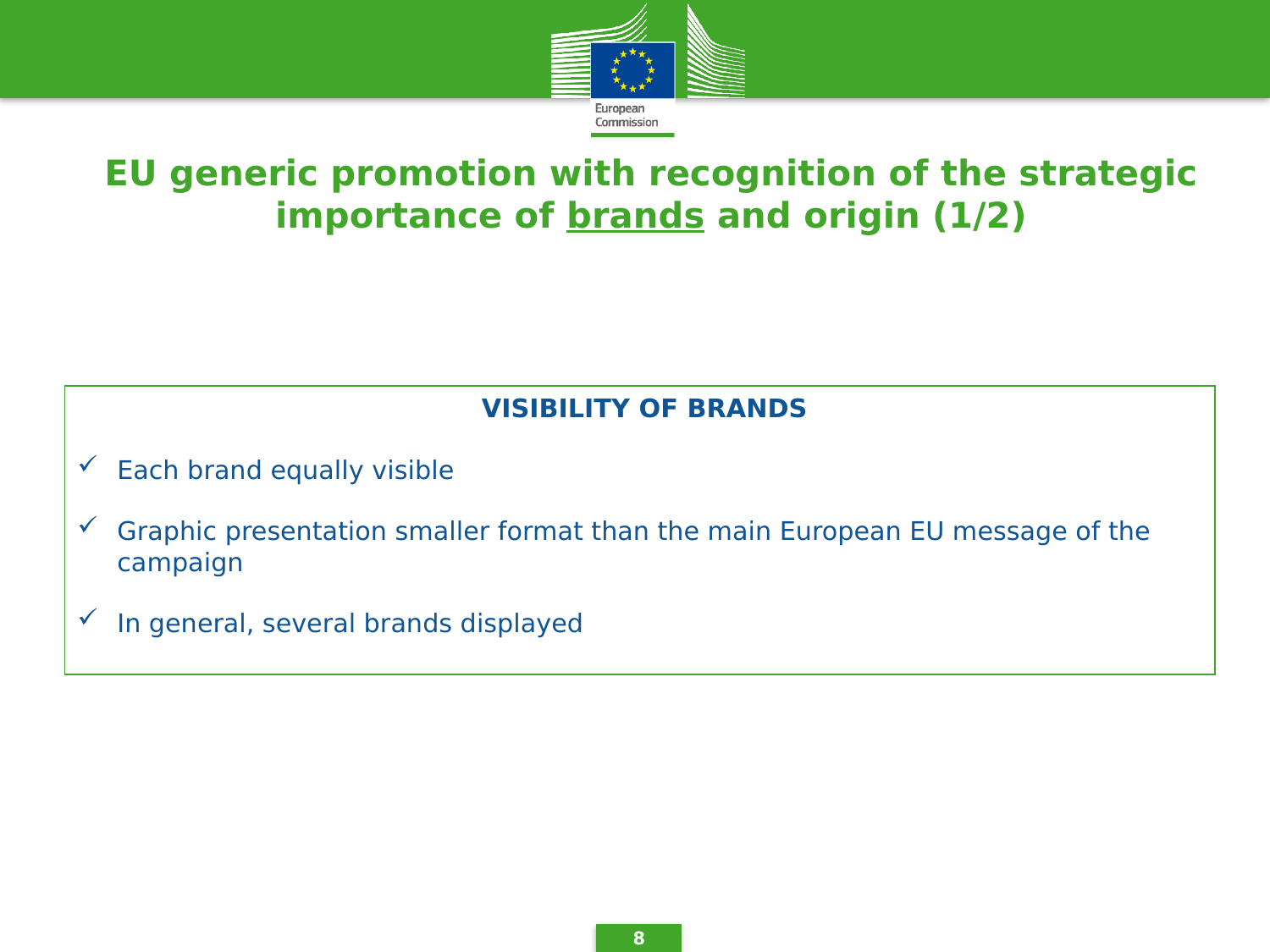

# EU generic promotion with recognition of the strategic importance of brands and origin (1/2)

 VISIBILITY OF BRANDS

Each brand equally visible

Graphic presentation smaller format than the main European EU message of the campaign

In general, several brands displayed

8